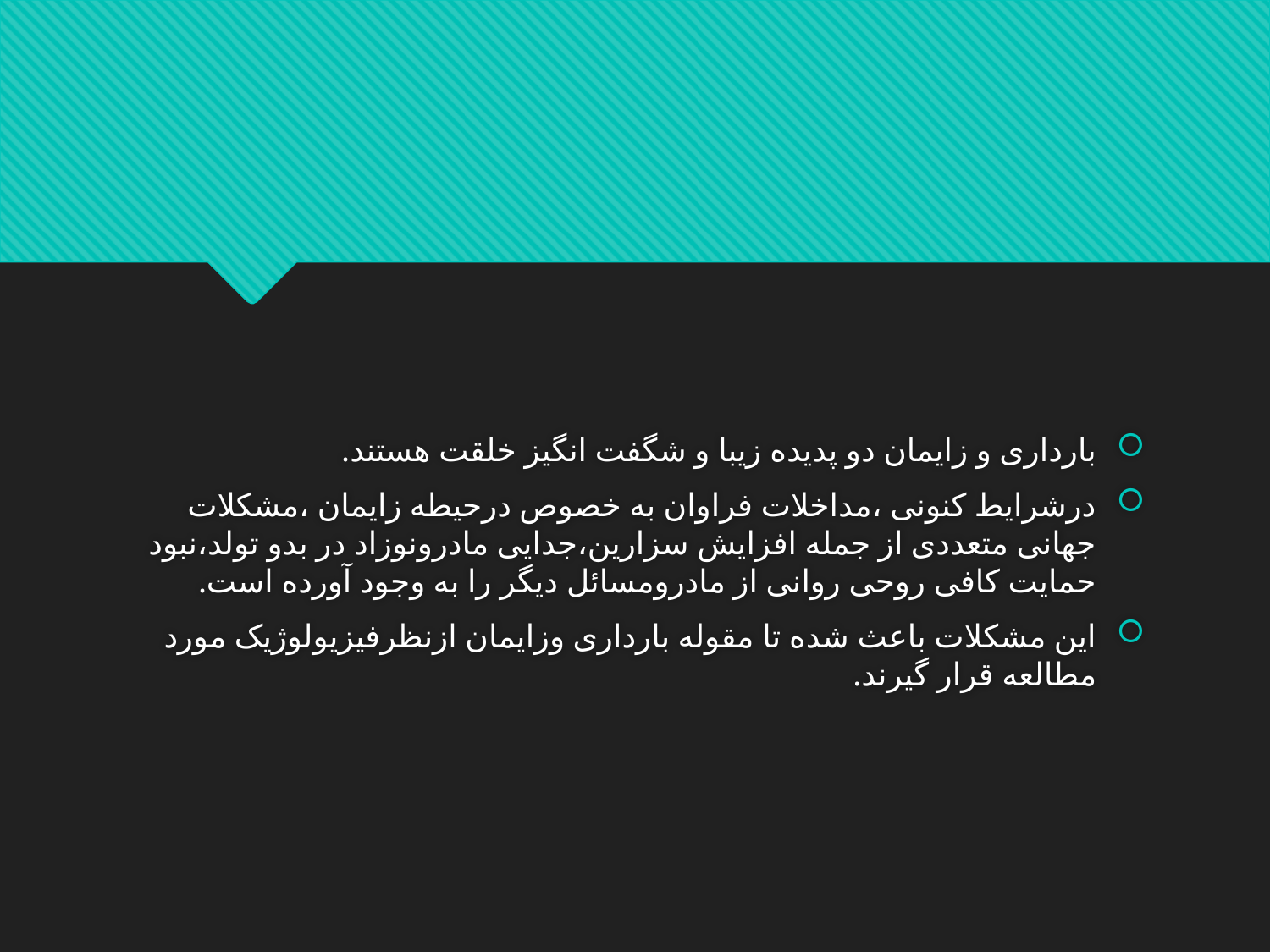

بارداری و زایمان دو پدیده زیبا و شگفت انگیز خلقت هستند.
درشرایط کنونی ،مداخلات فراوان به خصوص درحیطه زایمان ،مشکلات جهانی متعددی از جمله افزایش سزارین،جدایی مادرونوزاد در بدو تولد،نبود حمایت کافی روحی روانی از مادرومسائل دیگر را به وجود آورده است.
این مشکلات باعث شده تا مقوله بارداری وزایمان ازنظرفیزیولوژیک مورد مطالعه قرار گیرند.